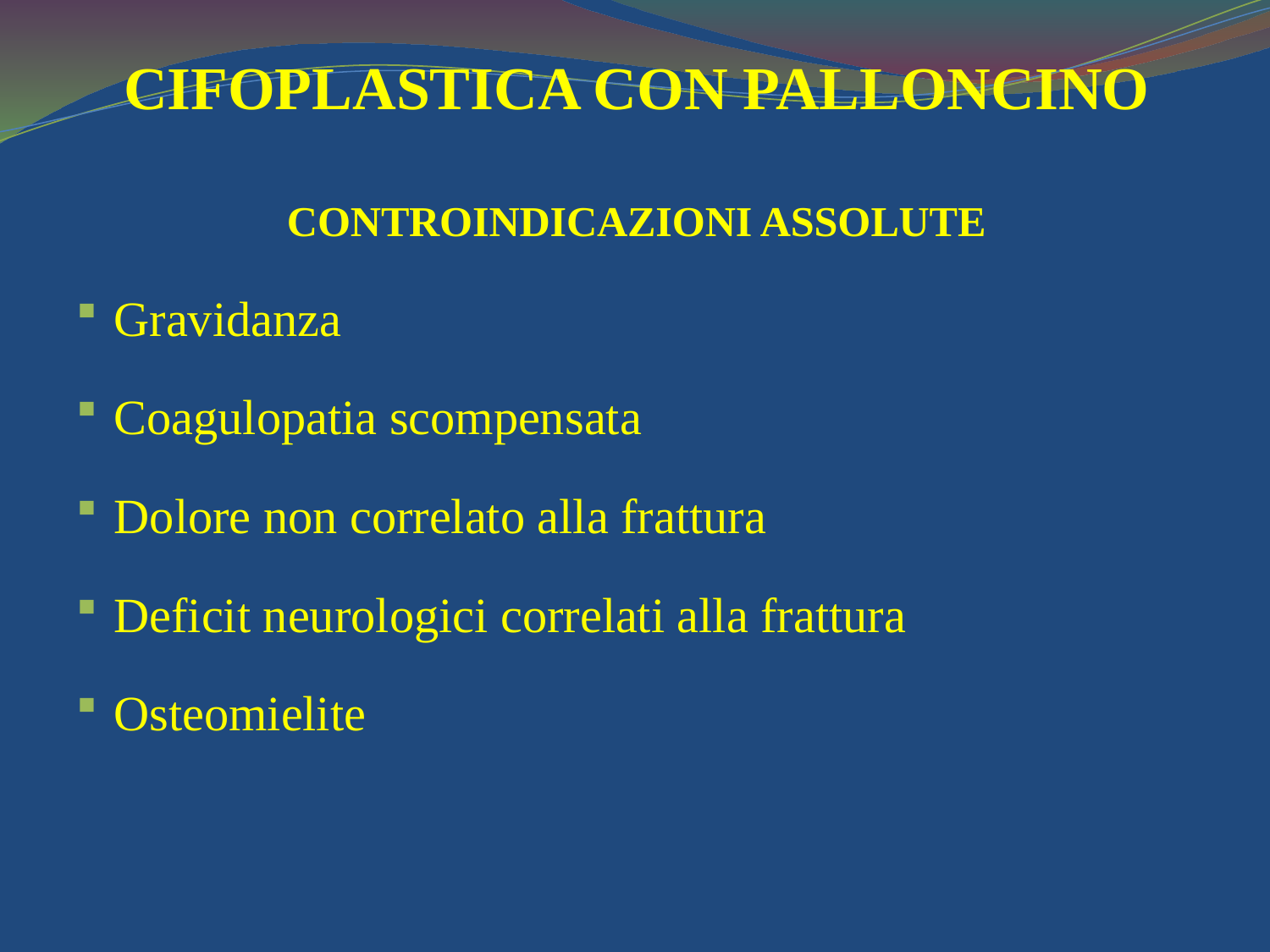

# CIFOPLASTICA CON PALLONCINO CONTROINDICAZIONI ASSOLUTE
Gravidanza
Coagulopatia scompensata
Dolore non correlato alla frattura
Deficit neurologici correlati alla frattura
Osteomielite